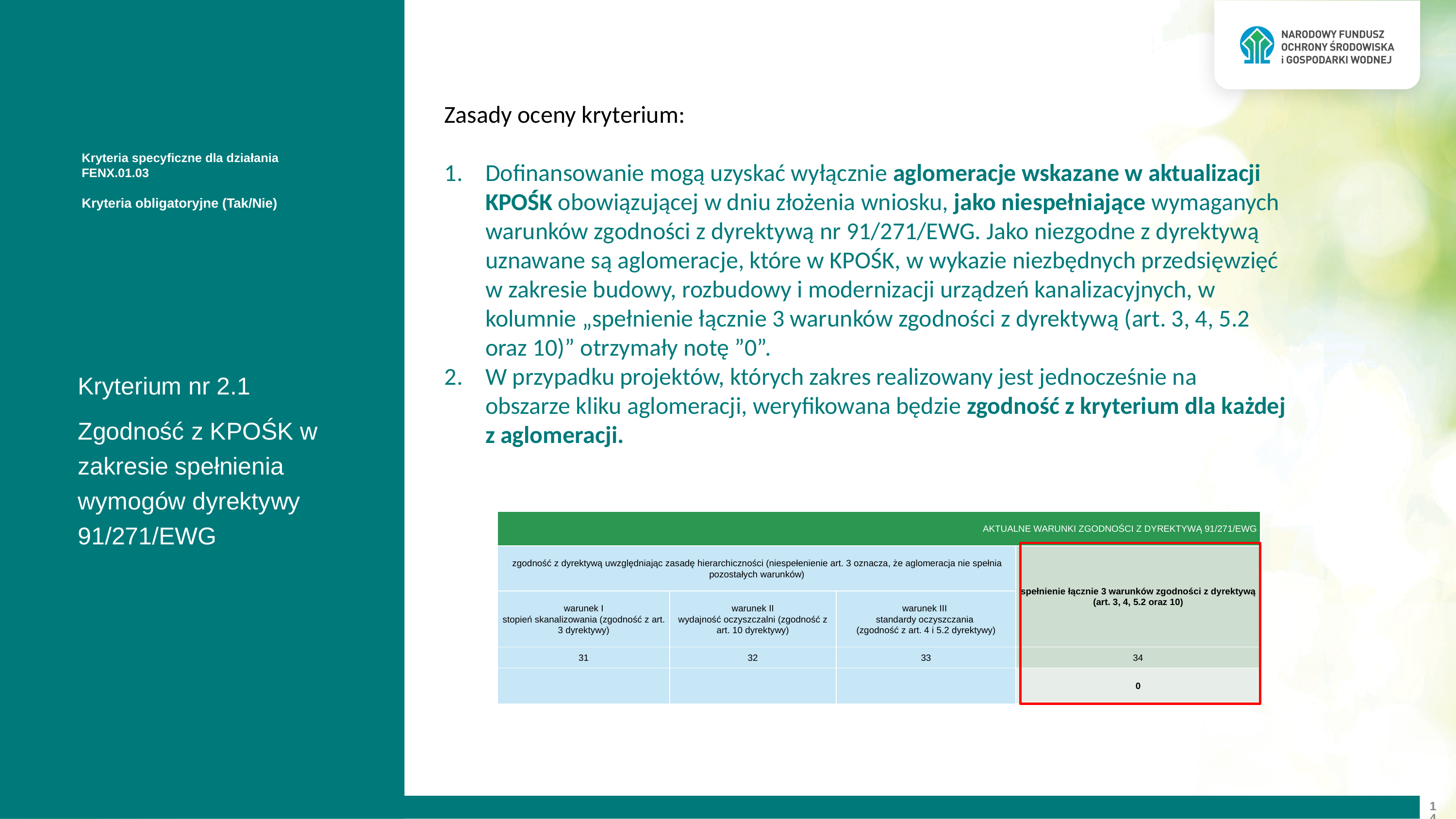

Zasady oceny kryterium:

Dofinansowanie mogą uzyskać wyłącznie aglomeracje wskazane w aktualizacji KPOŚK obowiązującej w dniu złożenia wniosku, jako niespełniające wymaganych warunków zgodności z dyrektywą nr 91/271/EWG. Jako niezgodne z dyrektywą uznawane są aglomeracje, które w KPOŚK, w wykazie niezbędnych przedsięwzięć w zakresie budowy, rozbudowy i modernizacji urządzeń kanalizacyjnych, w kolumnie „spełnienie łącznie 3 warunków zgodności z dyrektywą (art. 3, 4, 5.2 oraz 10)” otrzymały notę ”0”.
W przypadku projektów, których zakres realizowany jest jednocześnie na obszarze kliku aglomeracji, weryfikowana będzie zgodność z kryterium dla każdej z aglomeracji.

Kryteria specyficzne dla działania FENX.01.03
Kryteria obligatoryjne (Tak/Nie)
Kryterium nr 2.1
Zgodność z KPOŚK w zakresie spełnienia wymogów dyrektywy 91/271/EWG
| AKTUALNE WARUNKI ZGODNOŚCI Z DYREKTYWĄ 91/271/EWG |  |  |  |
| --- | --- | --- | --- |
| zgodność z dyrektywą uwzględniając zasadę hierarchiczności (niespełenienie art. 3 oznacza, że aglomeracja nie spełnia pozostałych warunków) |  |  | spełnienie łącznie 3 warunków zgodności z dyrektywą (art. 3, 4, 5.2 oraz 10) |
| warunek I stopień skanalizowania (zgodność z art. 3 dyrektywy) | warunek II wydajność oczyszczalni (zgodność z art. 10 dyrektywy) | warunek III standardy oczyszczania (zgodność z art. 4 i 5.2 dyrektywy) |  |
| 31 | 32 | 33 | 34 |
|  |  |  | 0 |

14